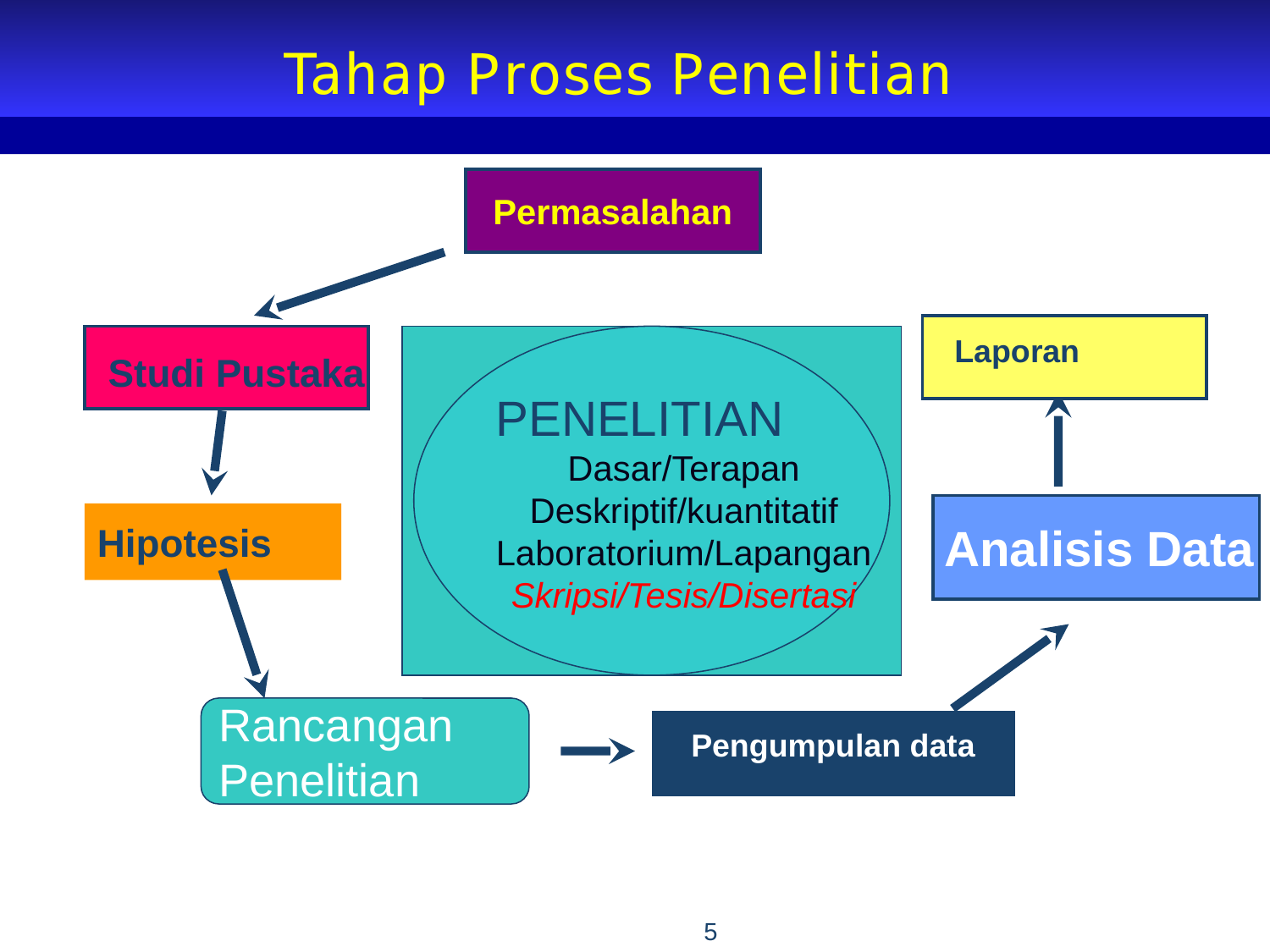

Tahap Proses Penelitian

Permasalahan

Laporan

Studi Pustaka

PENELITIAN
Dasar/Terapan
Deskriptif/kuantitatif
Laboratorium/Lapangan
Skripsi/Tesis/Disertasi

Hipotesis
Analisis Data

Rancangan
Penelitian
Pengumpulan data

5